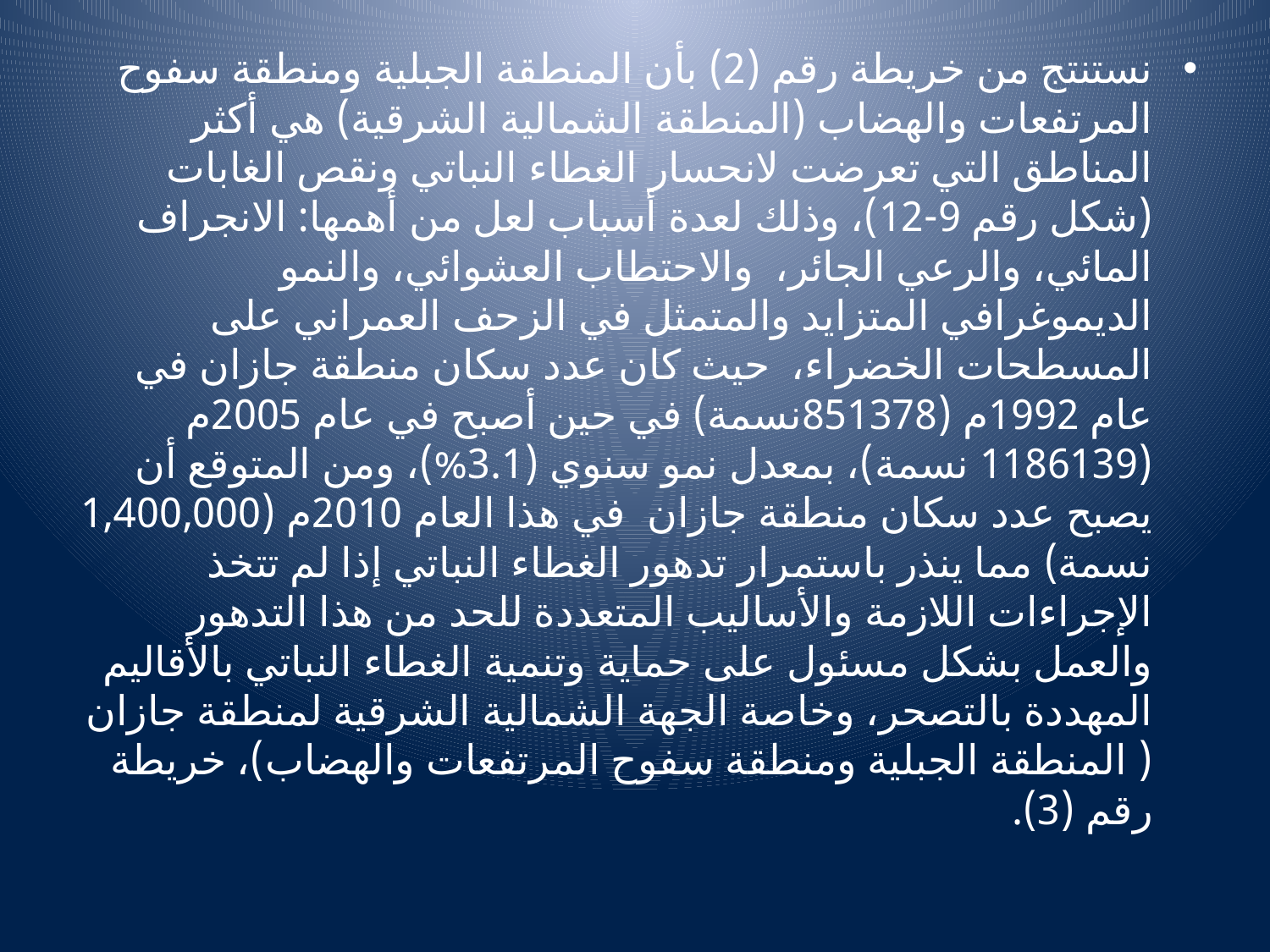

نستنتج من خريطة رقم (2) بأن المنطقة الجبلية ومنطقة سفوح المرتفعات والهضاب (المنطقة الشمالية الشرقية) هي أكثر المناطق التي تعرضت لانحسار الغطاء النباتي ونقص الغابات (شكل رقم 9-12)، وذلك لعدة أسباب لعل من أهمها: الانجراف المائي، والرعي الجائر،  والاحتطاب العشوائي، والنمو الديموغرافي المتزايد والمتمثل في الزحف العمراني على المسطحات الخضراء،  حيث كان عدد سكان منطقة جازان في عام 1992م (851378نسمة) في حين أصبح في عام 2005م (1186139 نسمة)، بمعدل نمو سنوي (3.1%)، ومن المتوقع أن يصبح عدد سكان منطقة جازان  في هذا العام 2010م (1,400,000 نسمة) مما ينذر باستمرار تدهور الغطاء النباتي إذا لم تتخذ الإجراءات اللازمة والأساليب المتعددة للحد من هذا التدهور والعمل بشكل مسئول على حماية وتنمية الغطاء النباتي بالأقاليم المهددة بالتصحر، وخاصة الجهة الشمالية الشرقية لمنطقة جازان ( المنطقة الجبلية ومنطقة سفوح المرتفعات والهضاب)، خريطة رقم (3).